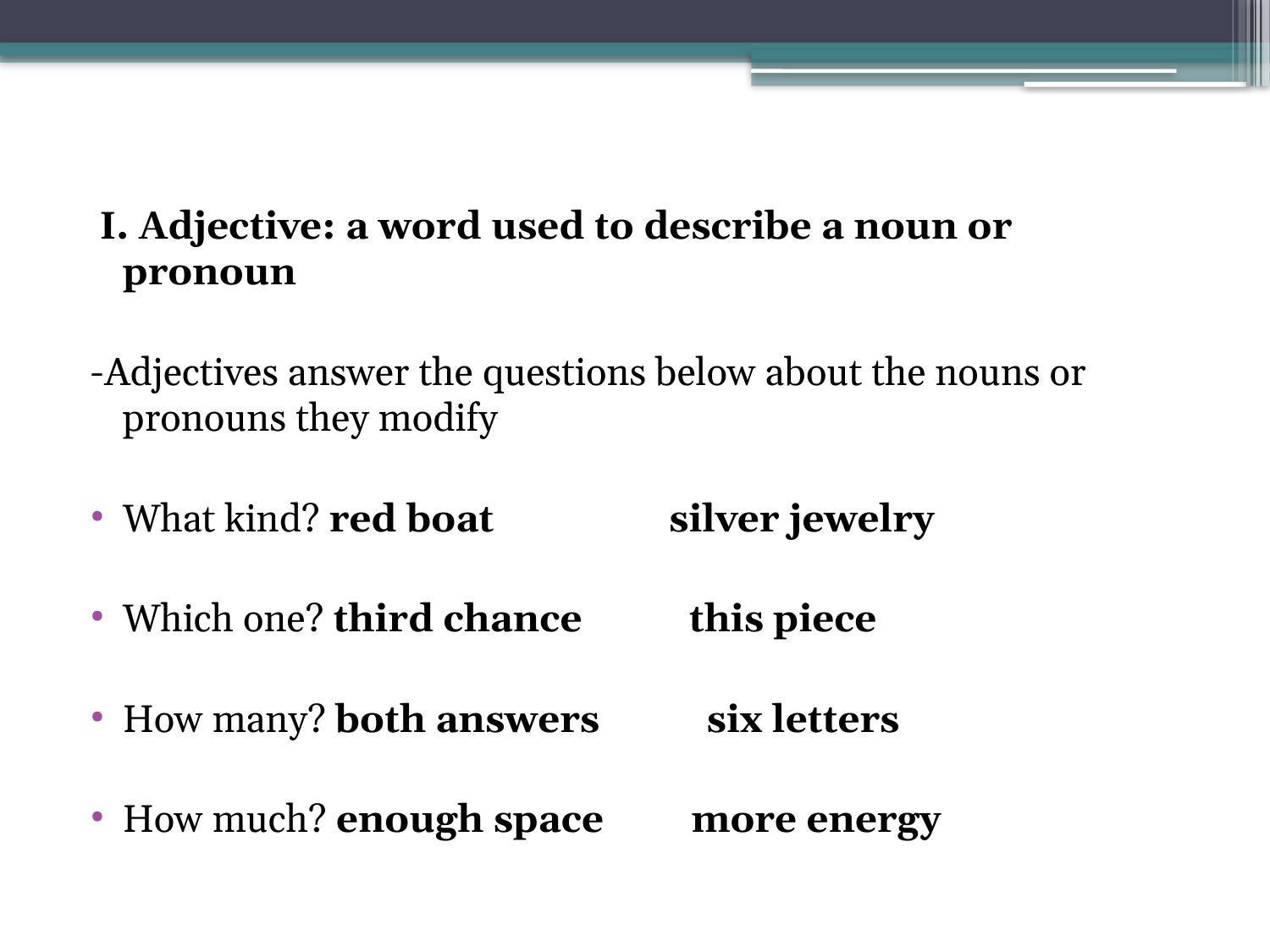

I. Adjective: a word used to describe a noun or pronoun

-Adjectives answer the questions below about the nouns or pronouns they modify

What kind? red boat                  silver jewelry

Which one? third chance           this piece

How many? both answers           six letters

How much? enough space         more energy